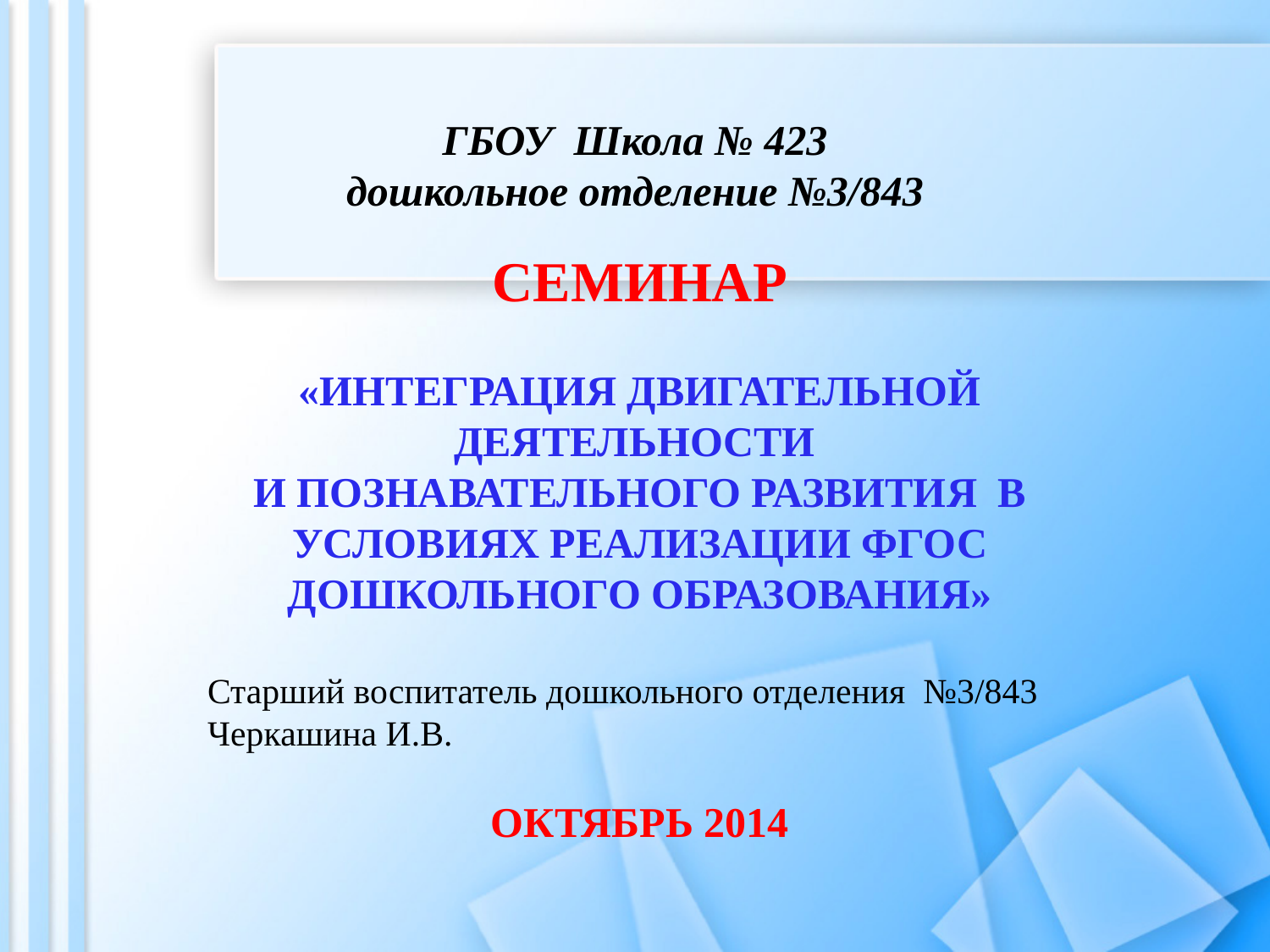

# ГБОУ  Школа № 423 дошкольное отделение №3/843
СЕМИНАР

«ИНТЕГРАЦИЯ ДВИГАТЕЛЬНОЙ ДЕЯТЕЛЬНОСТИ
И ПОЗНАВАТЕЛЬНОГО РАЗВИТИЯ  В УСЛОВИЯХ РЕАЛИЗАЦИИ ФГОС ДОШКОЛЬНОГО ОБРАЗОВАНИЯ»

Старший воспитатель дошкольного отделения  №3/843  Черкашина И.В.

ОКТЯБРЬ 2014